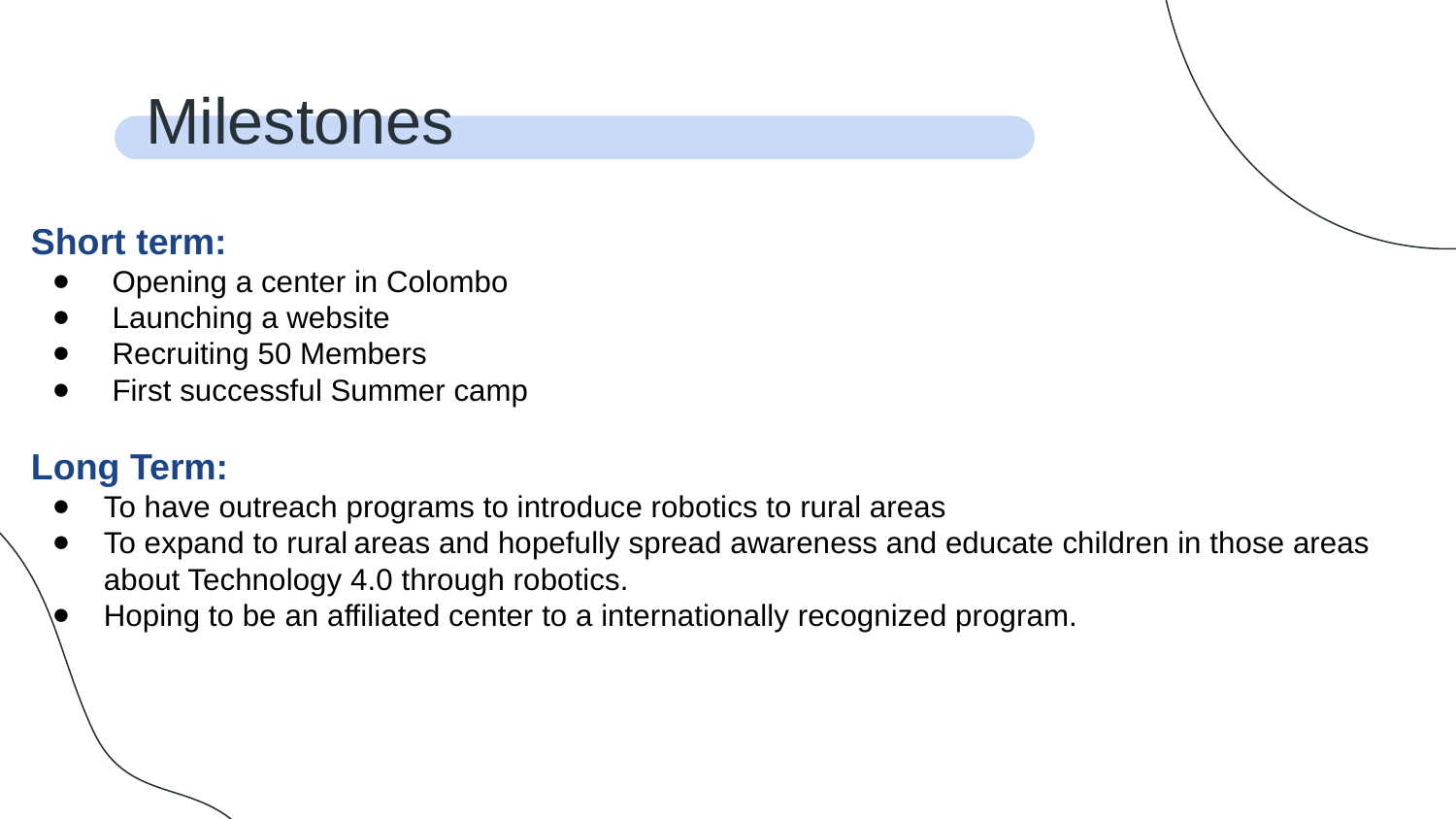

Milestones
Short term:
 Opening a center in Colombo
 Launching a website
 Recruiting 50 Members
 First successful Summer camp

Long Term:
To have outreach programs to introduce robotics to rural areas
To expand to rural areas and hopefully spread awareness and educate children in those areas about Technology 4.0 through robotics.
Hoping to be an affiliated center to a internationally recognized program.